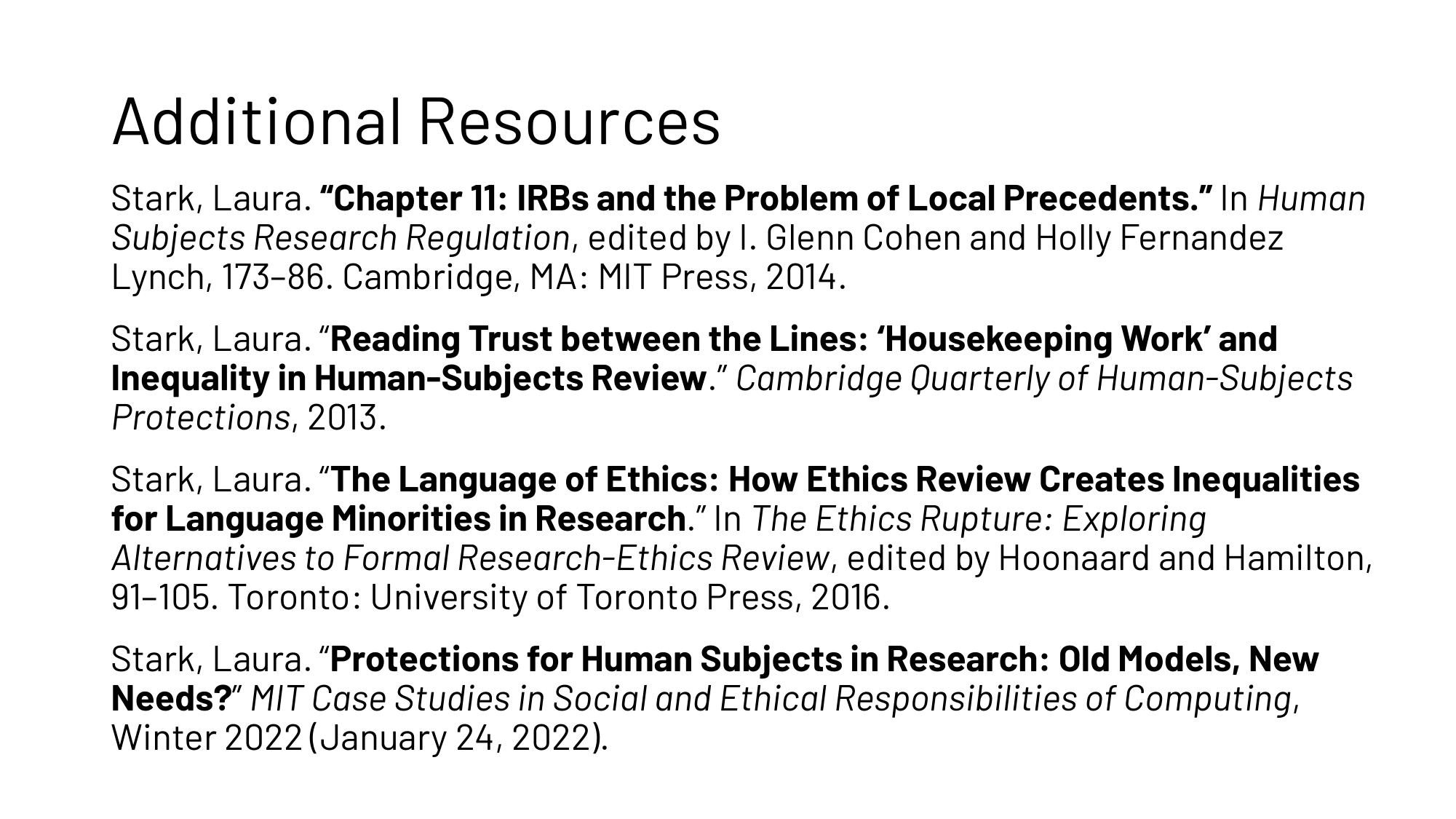

# Additional Resources
Stark, Laura. “Chapter 11: IRBs and the Problem of Local Precedents.” In Human Subjects Research Regulation, edited by I. Glenn Cohen and Holly Fernandez Lynch, 173–86. Cambridge, MA: MIT Press, 2014.
Stark, Laura. “Reading Trust between the Lines: ‘Housekeeping Work’ and Inequality in Human-Subjects Review.” Cambridge Quarterly of Human-Subjects Protections, 2013.
Stark, Laura. “The Language of Ethics: How Ethics Review Creates Inequalities for Language Minorities in Research.” In The Ethics Rupture: Exploring Alternatives to Formal Research-Ethics Review, edited by Hoonaard and Hamilton, 91–105. Toronto: University of Toronto Press, 2016.
Stark, Laura. “Protections for Human Subjects in Research: Old Models, New Needs?” MIT Case Studies in Social and Ethical Responsibilities of Computing, Winter 2022 (January 24, 2022).